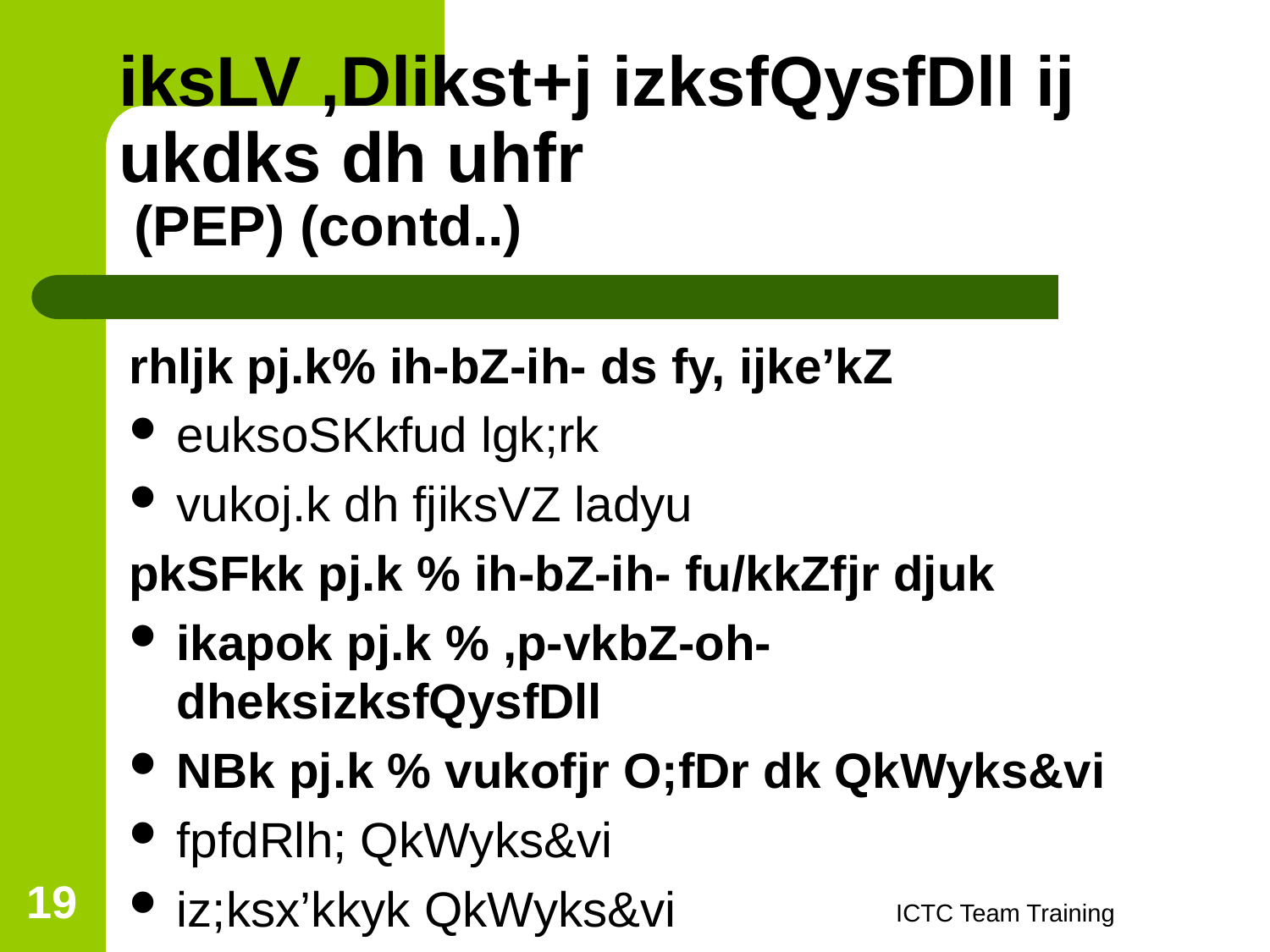

# iksLV ,Dlikst+j izksfQysfDll ij ukdks dh uhfr (PEP) (contd..)
rhljk pj.k% ih-bZ-ih- ds fy, ijke’kZ
euksoSKkfud lgk;rk
vukoj.k dh fjiksVZ ladyu
pkSFkk pj.k % ih-bZ-ih- fu/kkZfjr djuk
ikapok pj.k % ,p-vkbZ-oh- dheksizksfQysfDll
NBk pj.k % vukofjr O;fDr dk QkWyks&vi
fpfdRlh; QkWyks&vi
iz;ksx’kkyk QkWyks&vi
19
ICTC Team Training